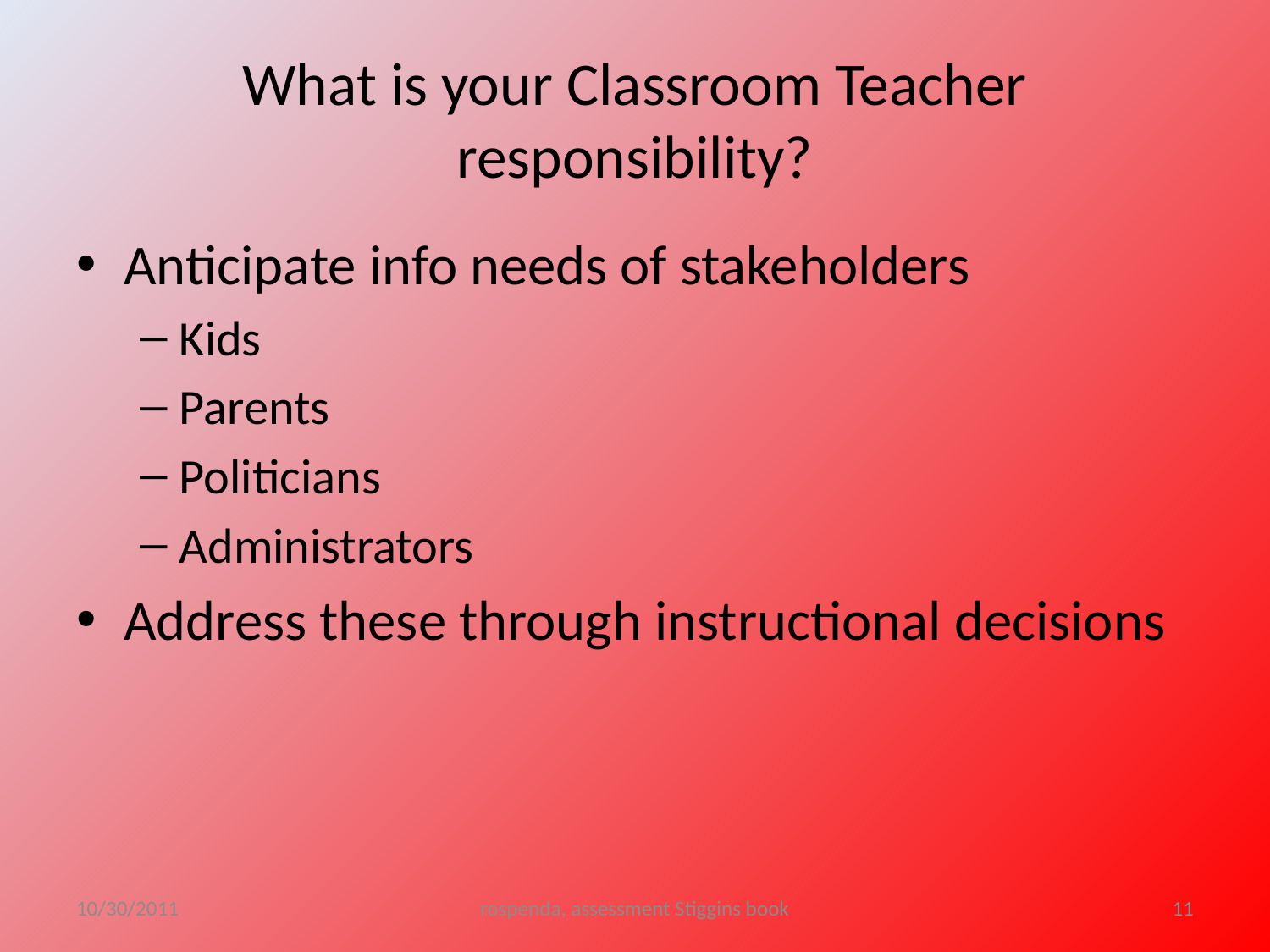

# What is your Classroom Teacher responsibility?
Anticipate info needs of stakeholders
Kids
Parents
Politicians
Administrators
Address these through instructional decisions
10/30/2011
rospenda, assessment Stiggins book
11